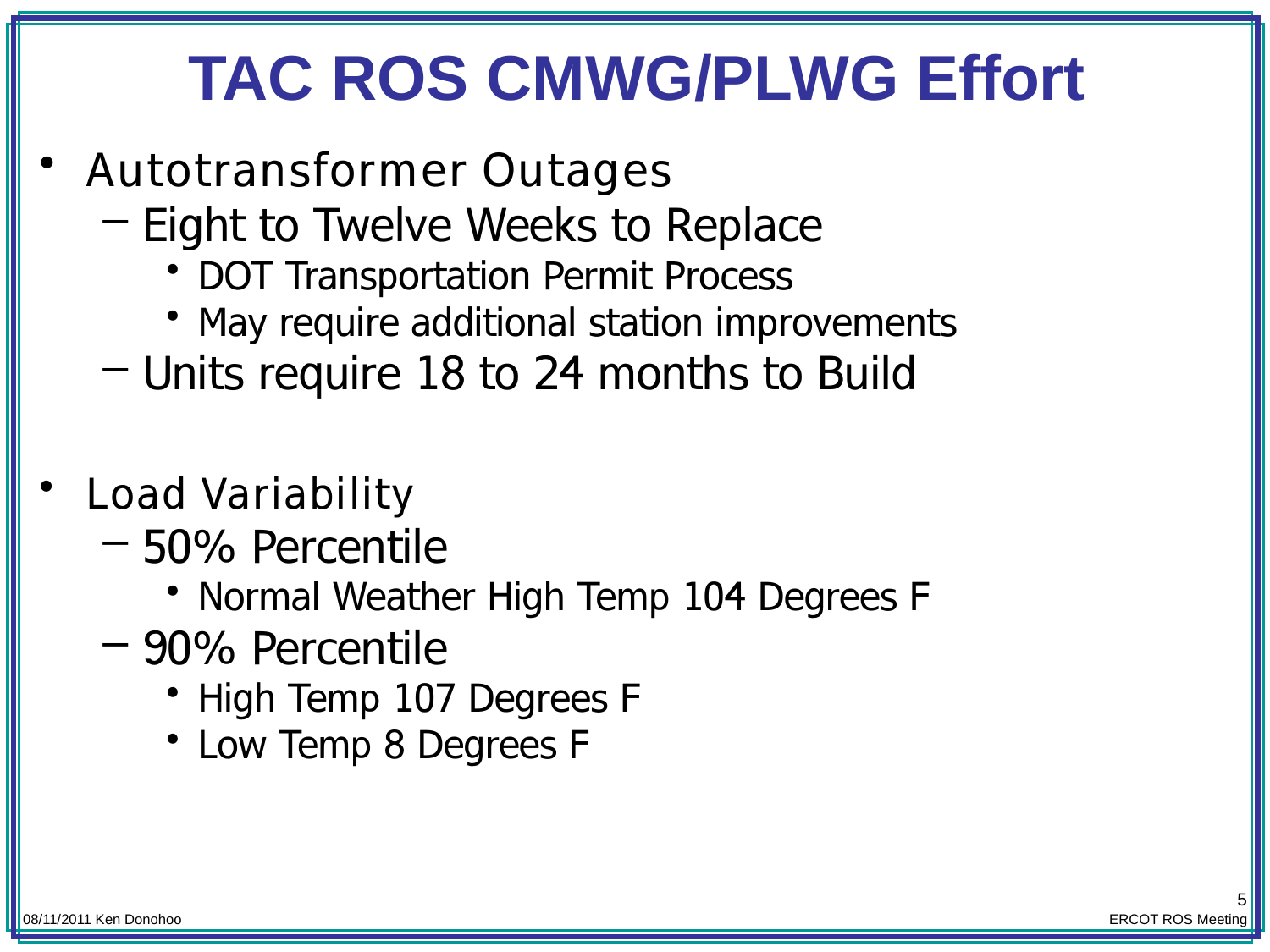

# TAC ROS CMWG/PLWG Effort
Autotransformer Outages
Eight to Twelve Weeks to Replace
DOT Transportation Permit Process
May require additional station improvements
Units require 18 to 24 months to Build

Load Variability
50% Percentile
Normal Weather High Temp 104 Degrees F
90% Percentile
High Temp 107 Degrees F
Low Temp 8 Degrees F
5
08/11/2011 Ken Donohoo
ERCOT ROS Meeting